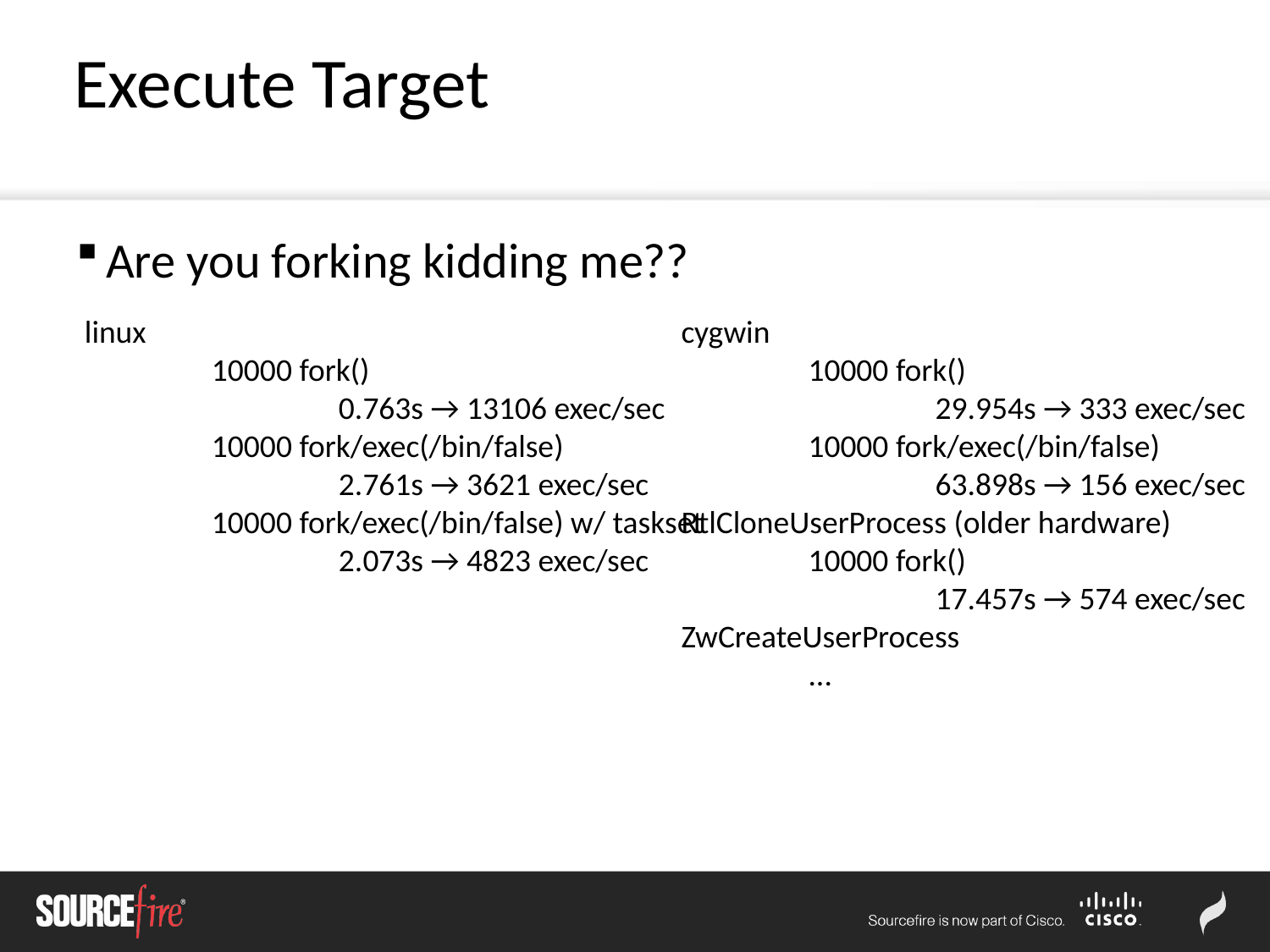

Execute Target
Are you forking kidding me??

linux
	10000 fork()
		0.763s → 13106 exec/sec
 	10000 fork/exec(/bin/false)
		2.761s → 3621 exec/sec
 	10000 fork/exec(/bin/false) w/ taskset
		2.073s → 4823 exec/sec

cygwin
	10000 fork()
		29.954s → 333 exec/sec
 	10000 fork/exec(/bin/false)
		63.898s → 156 exec/sec
RtlCloneUserProcess (older hardware)
	10000 fork()
		17.457s → 574 exec/sec
ZwCreateUserProcess
	...